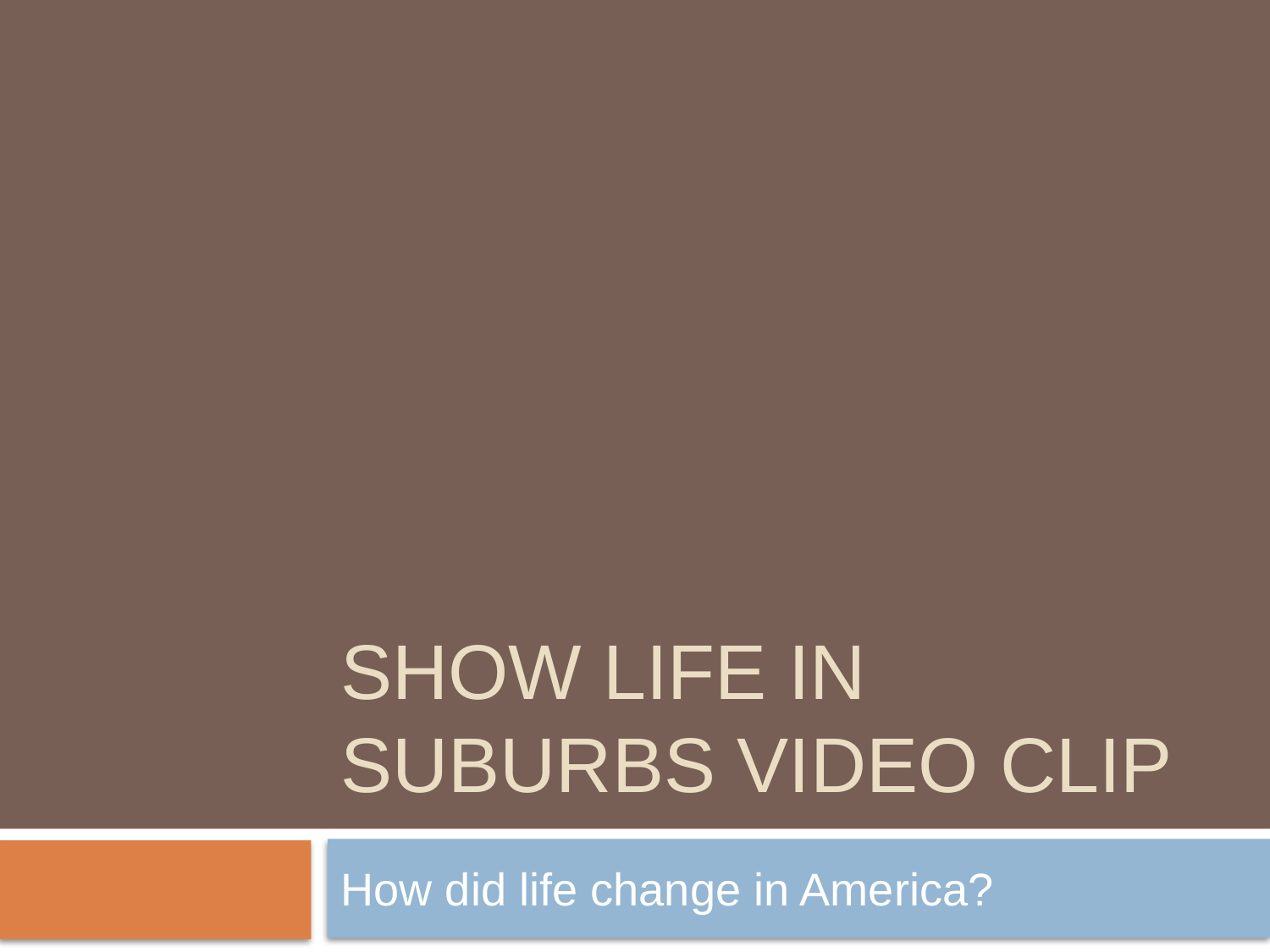

# Show Life in Suburbs video Clip
How did life change in America?